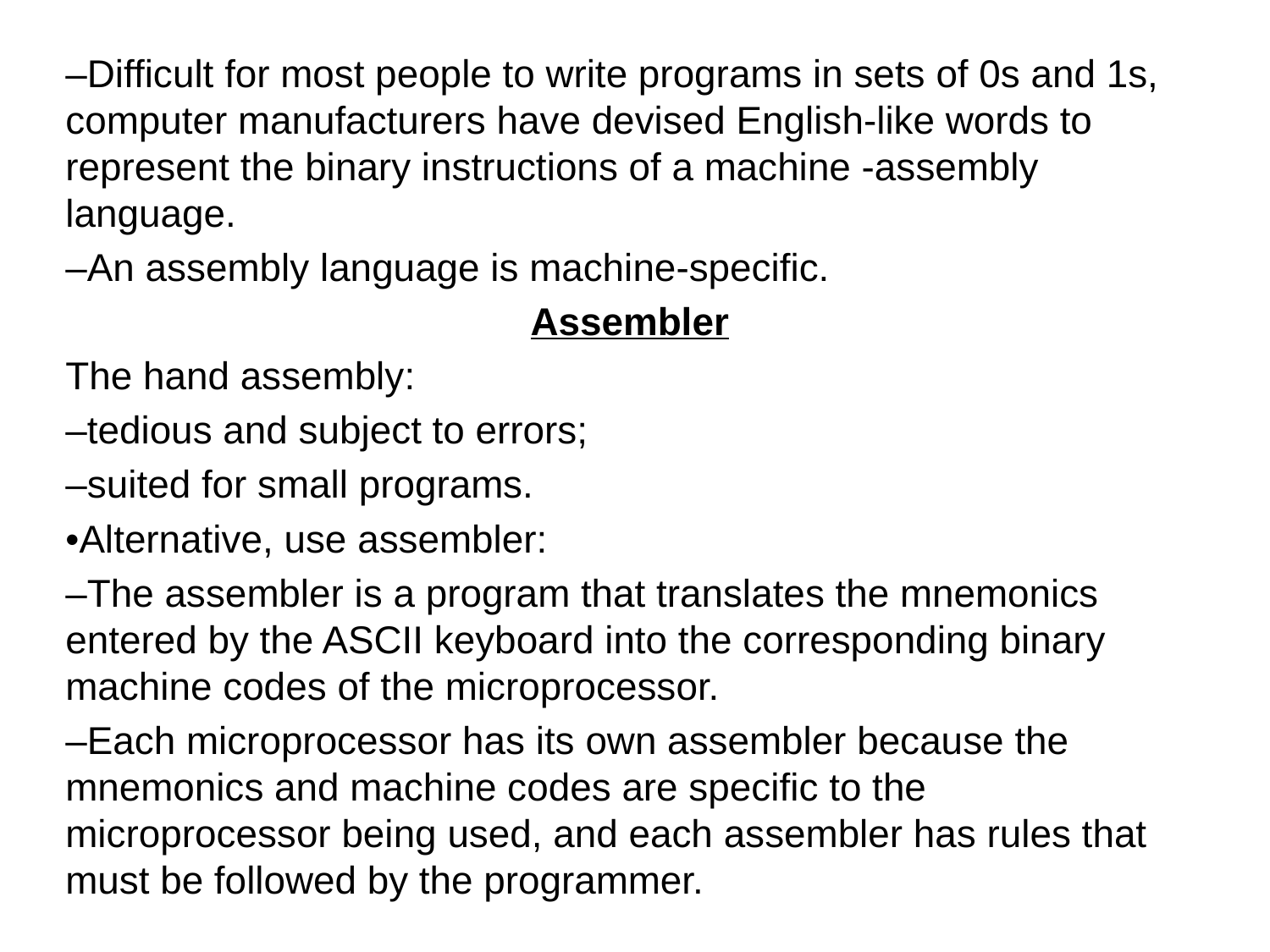

–Difficult for most people to write programs in sets of 0s and 1s, computer manufacturers have devised English-like words to represent the binary instructions of a machine -assembly language.
–An assembly language is machine-specific.
Assembler
The hand assembly:
–tedious and subject to errors;
–suited for small programs.
•Alternative, use assembler:
–The assembler is a program that translates the mnemonics entered by the ASCII keyboard into the corresponding binary machine codes of the microprocessor.
–Each microprocessor has its own assembler because the mnemonics and machine codes are specific to the microprocessor being used, and each assembler has rules that must be followed by the programmer.